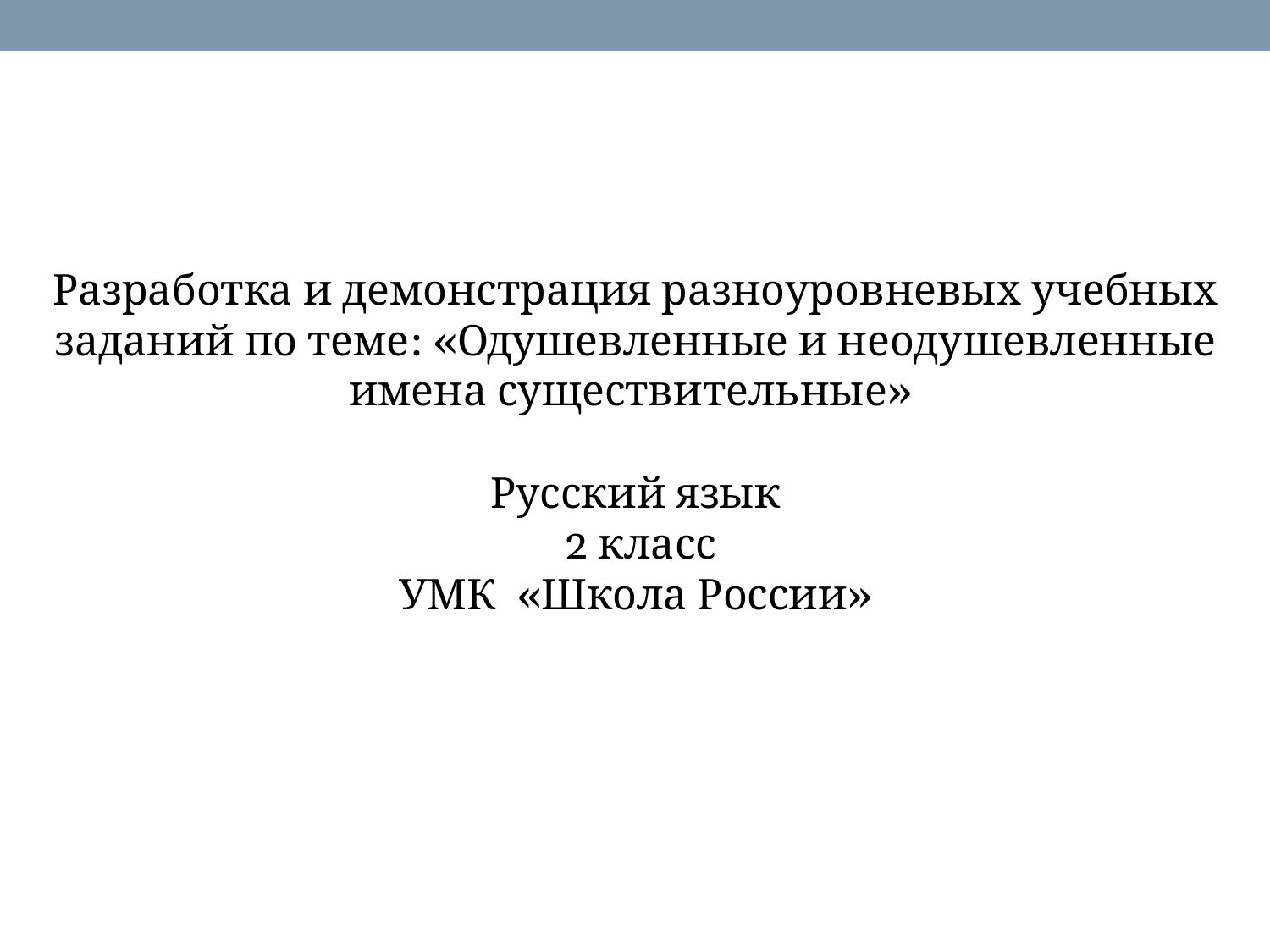

Разработка и демонстрация разноуровневых учебных заданий по теме: «Одушевленные и неодушевленные имена существительные»

Русский язык
 2 класс
УМК  «Школа России»